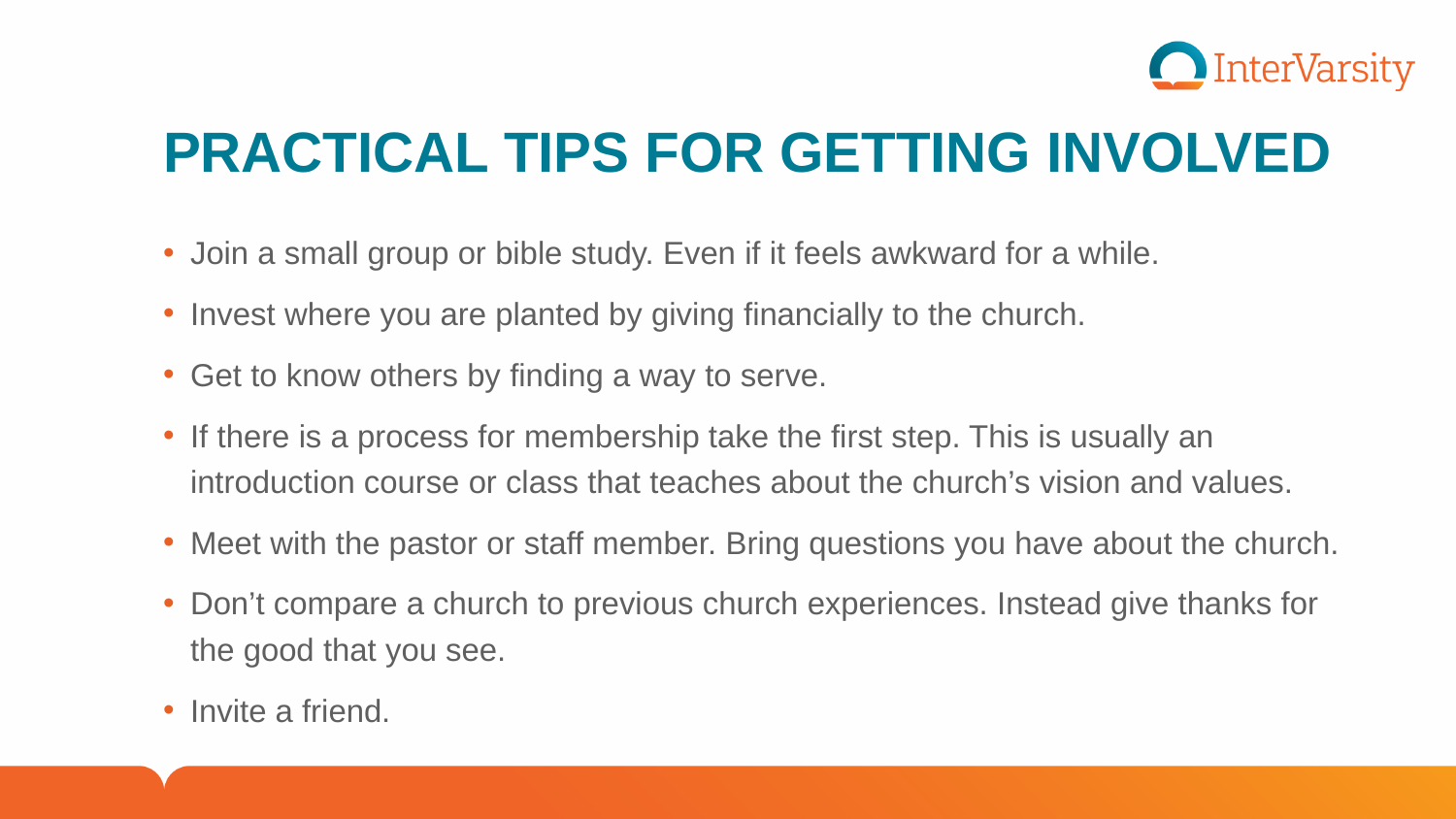

# PRACTICAL TIPS FOR GETTING INVOLVED
Join a small group or bible study. Even if it feels awkward for a while.
Invest where you are planted by giving financially to the church.
Get to know others by finding a way to serve.
If there is a process for membership take the first step. This is usually an introduction course or class that teaches about the church’s vision and values.
Meet with the pastor or staff member. Bring questions you have about the church.
Don’t compare a church to previous church experiences. Instead give thanks for the good that you see.
Invite a friend.